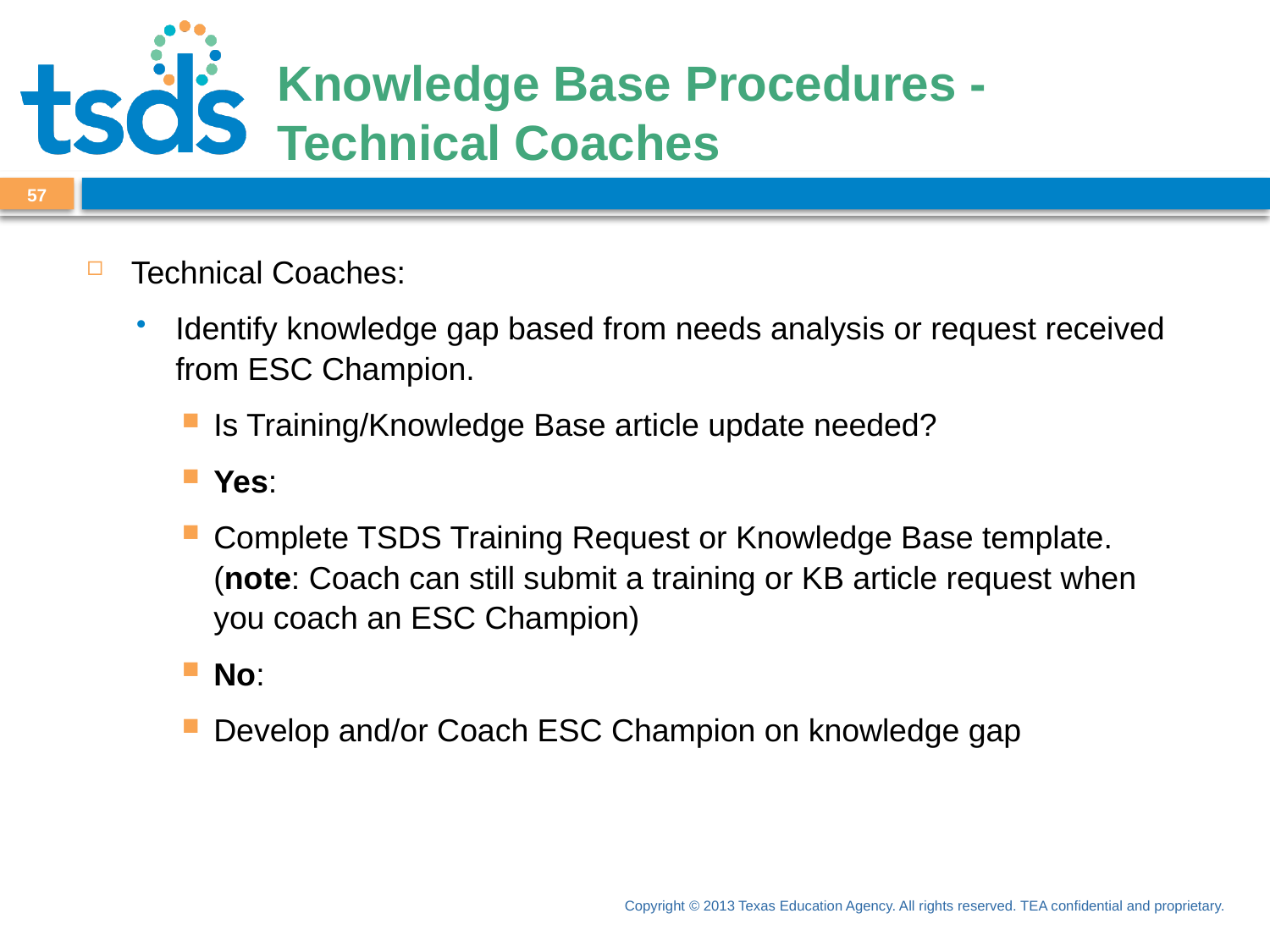

# Knowledge Base Procedures - Technical Coaches
57
Technical Coaches:
Identify knowledge gap based from needs analysis or request received from ESC Champion.
Is Training/Knowledge Base article update needed?
Yes:
Complete TSDS Training Request or Knowledge Base template. (note: Coach can still submit a training or KB article request when you coach an ESC Champion)
No:
Develop and/or Coach ESC Champion on knowledge gap